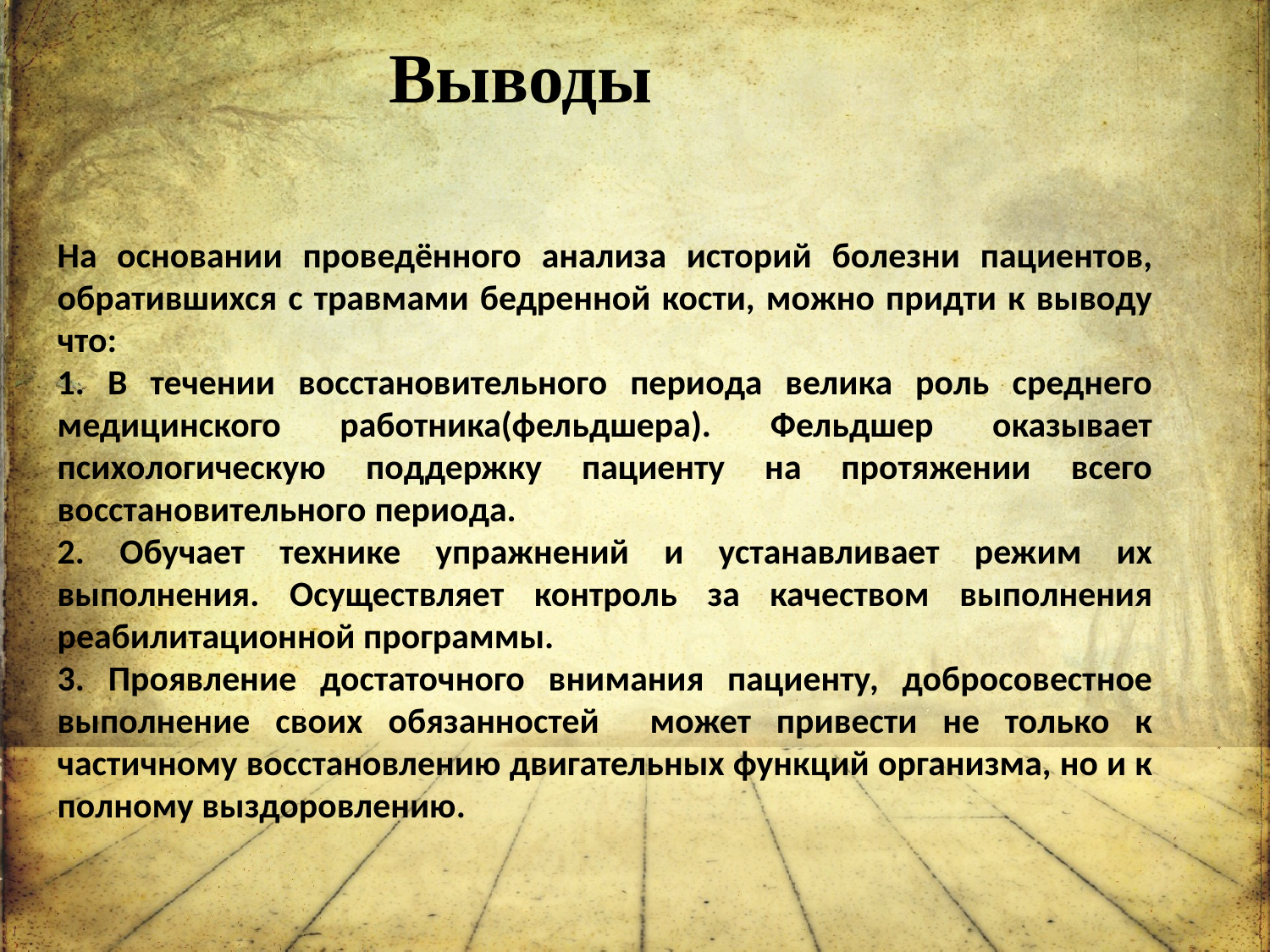

Выводы
На основании проведённого анализа историй болезни пациентов, обратившихся с травмами бедренной кости, можно придти к выводу что:
1. В течении восстановительного периода велика роль среднего медицинского работника(фельдшера). Фельдшер оказывает психологическую поддержку пациенту на протяжении всего восстановительного периода.
2. Обучает технике упражнений и устанавливает режим их выполнения. Осуществляет контроль за качеством выполнения реабилитационной программы.
3. Проявление достаточного внимания пациенту, добросовестное выполнение своих обязанностей  может привести не только к частичному восстановлению двигательных функций организма, но и к полному выздоровлению.